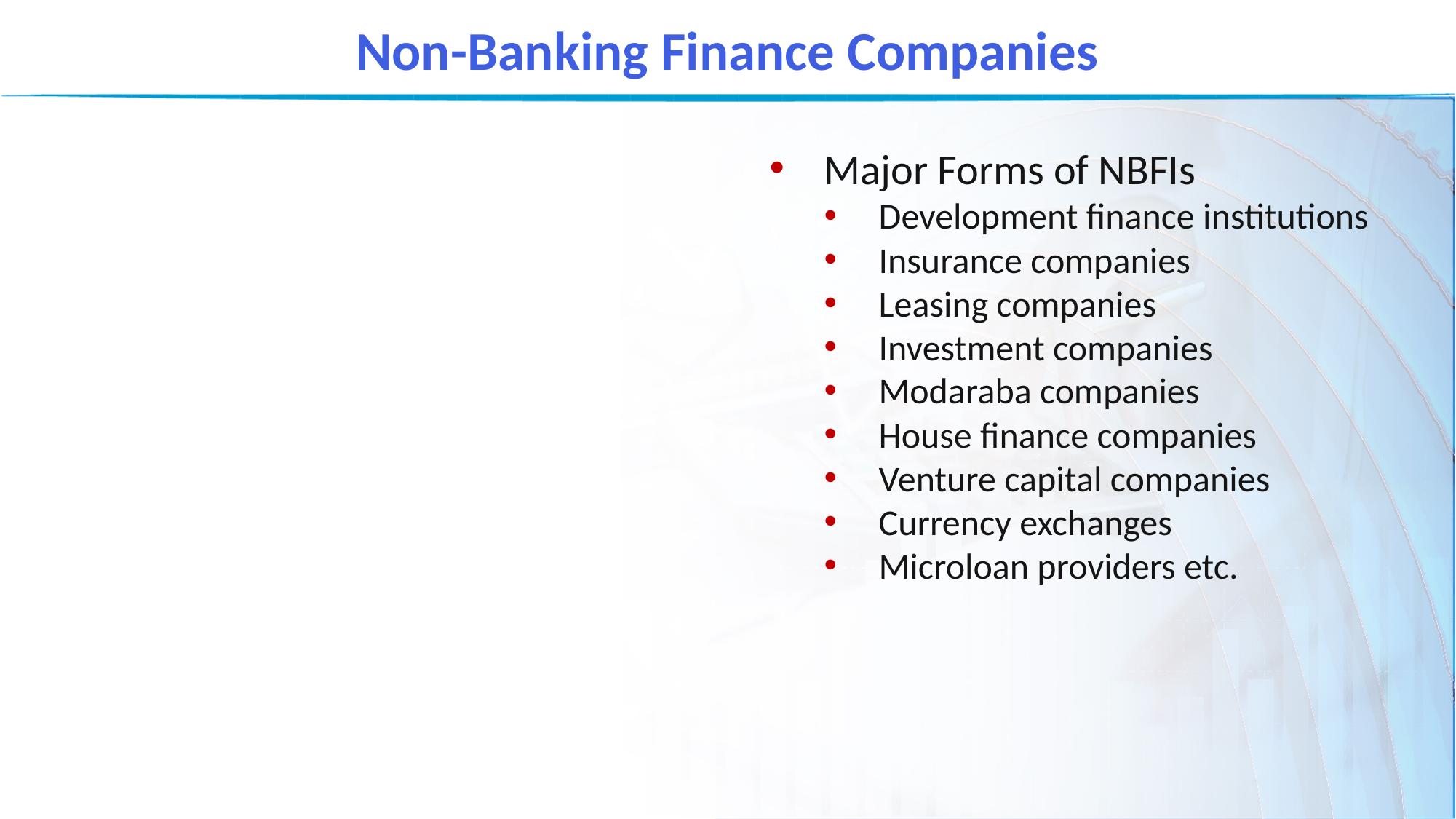

Non-Banking Finance Companies
Major Forms of NBFIs
Development finance institutions
Insurance companies
Leasing companies
Investment companies
Modaraba companies
House finance companies
Venture capital companies
Currency exchanges
Microloan providers etc.